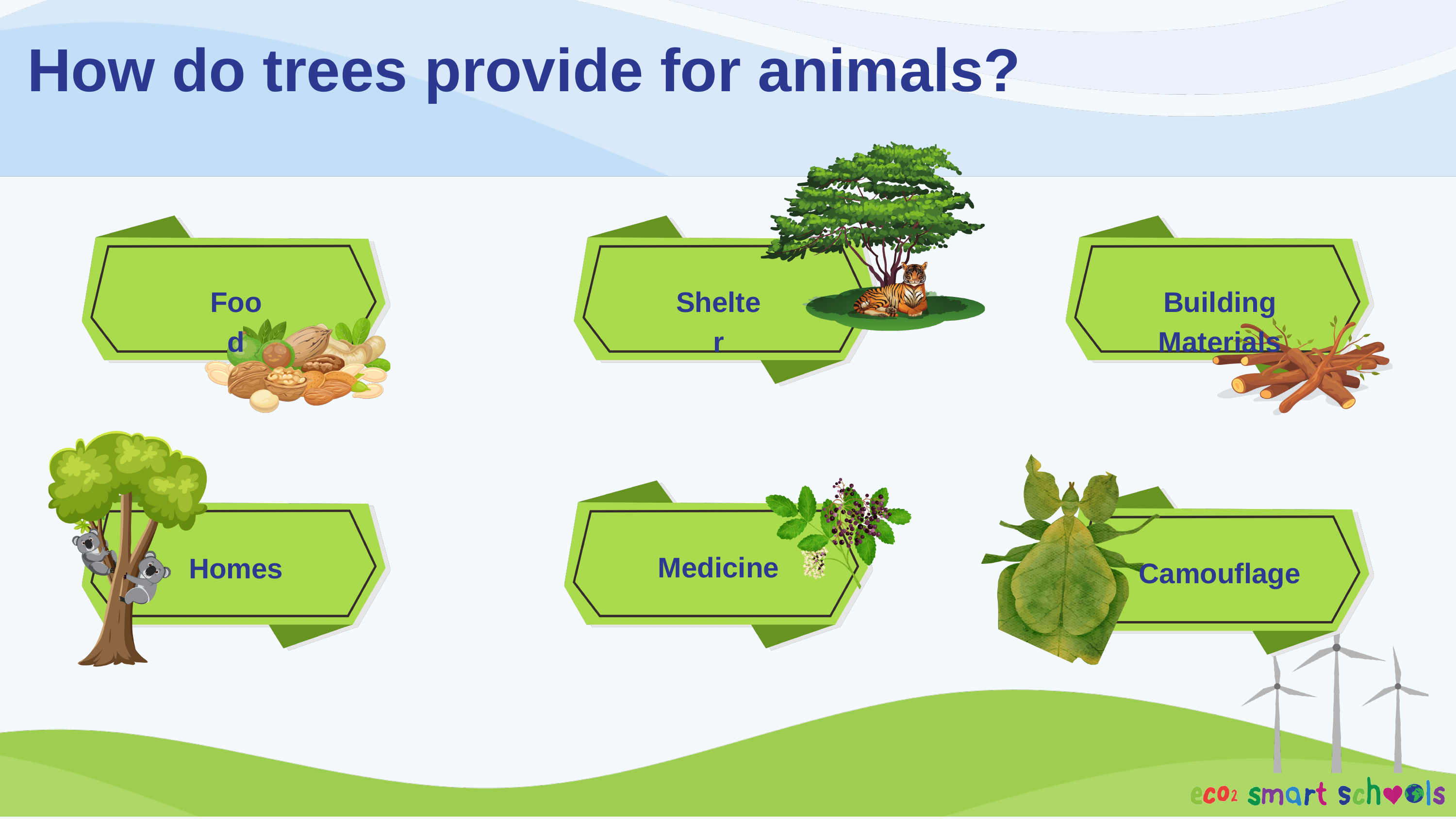

How do trees provide for animals?

Food
Shelter
Building Materials

Homes

Medicine
Camouflage